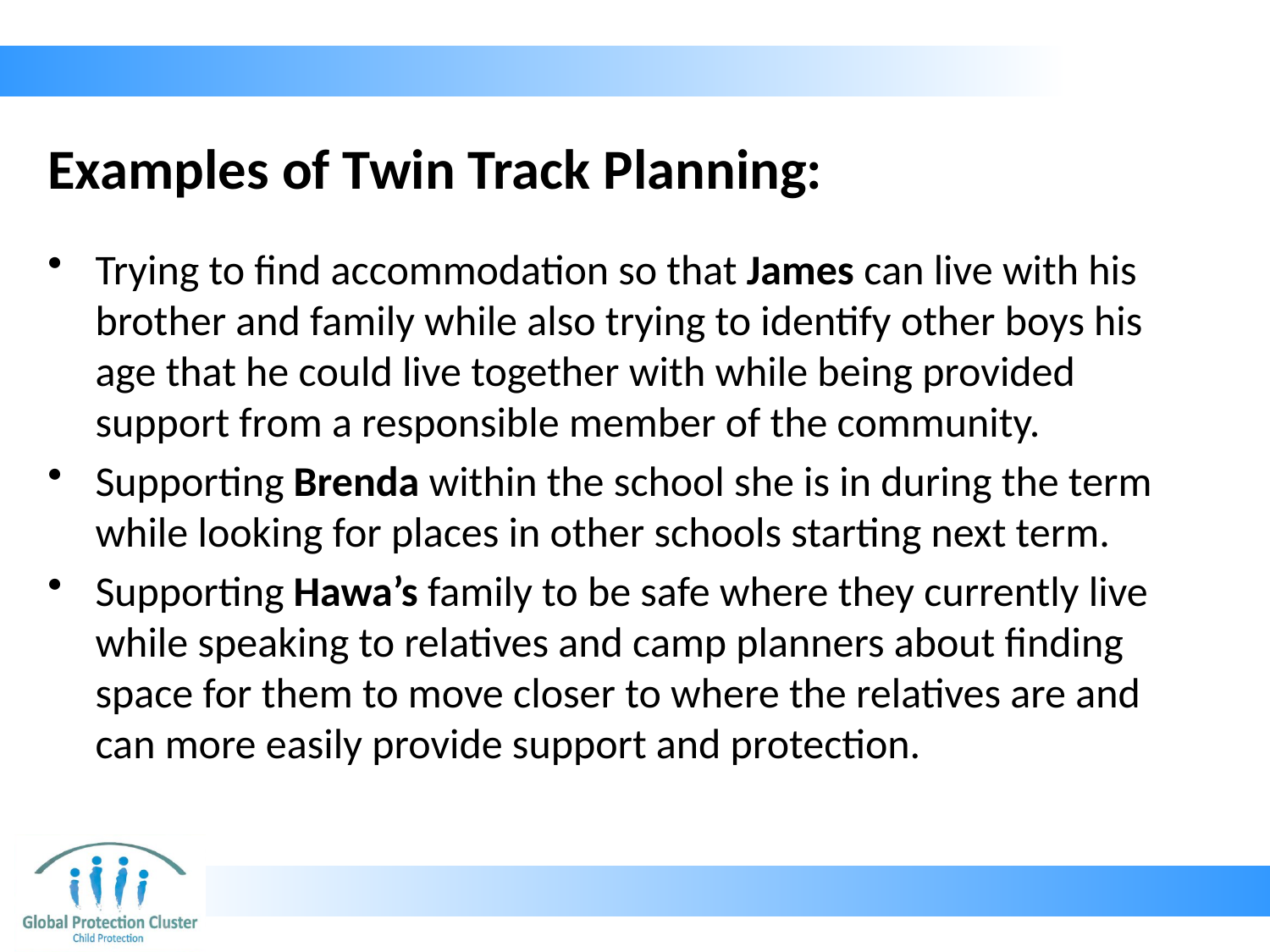

# Examples of Twin Track Planning:
Trying to find accommodation so that James can live with his brother and family while also trying to identify other boys his age that he could live together with while being provided support from a responsible member of the community.
Supporting Brenda within the school she is in during the term while looking for places in other schools starting next term.
Supporting Hawa’s family to be safe where they currently live while speaking to relatives and camp planners about finding space for them to move closer to where the relatives are and can more easily provide support and protection.